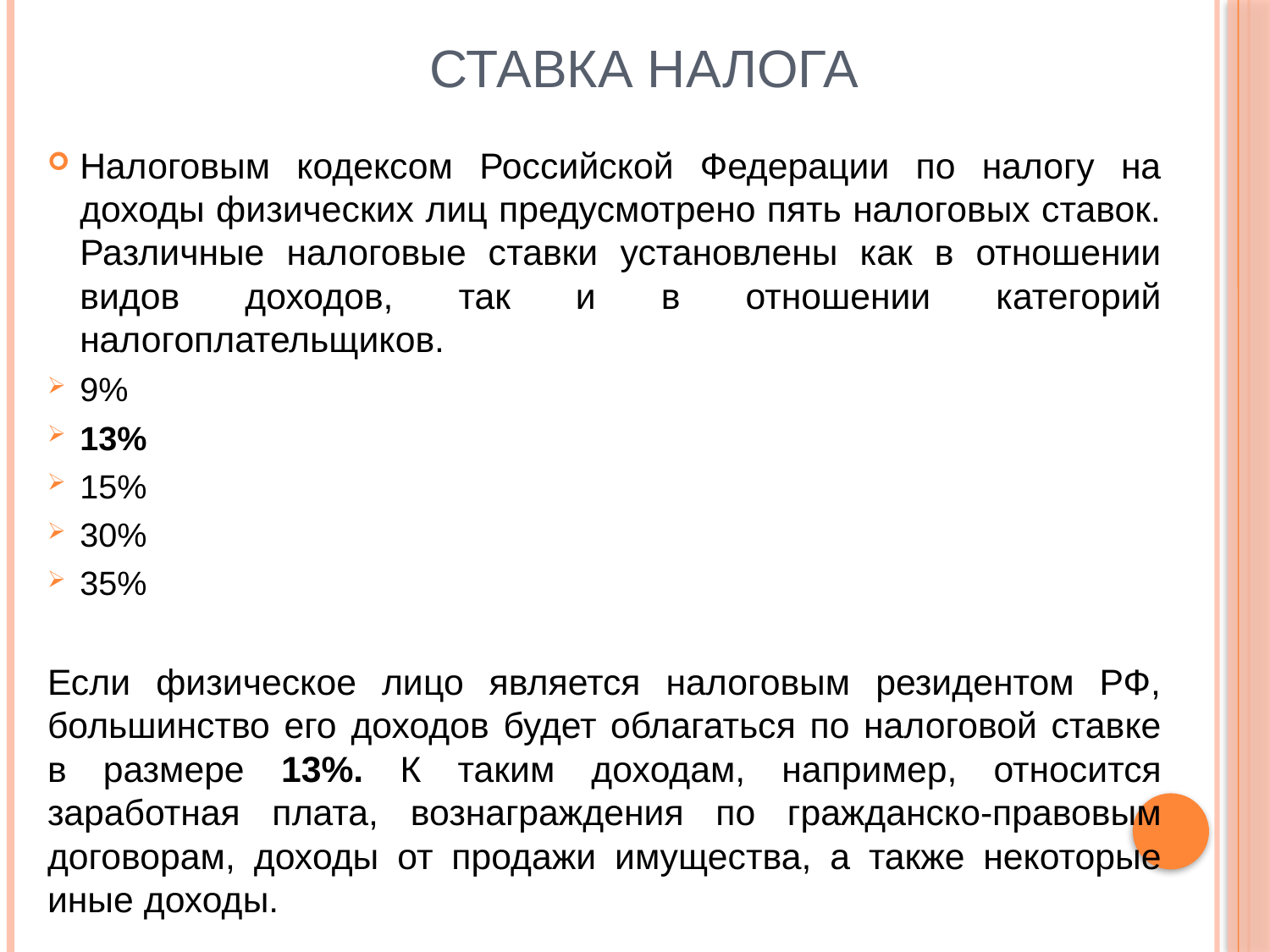

# Ставка налога
Налоговым кодексом Российской Федерации по налогу на доходы физических лиц предусмотрено пять налоговых ставок. Различные налоговые ставки установлены как в отношении видов доходов, так и в отношении категорий налогоплательщиков.
9%
13%
15%
30%
35%

Если физическое лицо является налоговым резидентом РФ, большинство его доходов будет облагаться по налоговой ставке в размере 13%. К таким доходам, например, относится заработная плата, вознаграждения по гражданско-правовым договорам, доходы от продажи имущества, а также некоторые иные доходы.